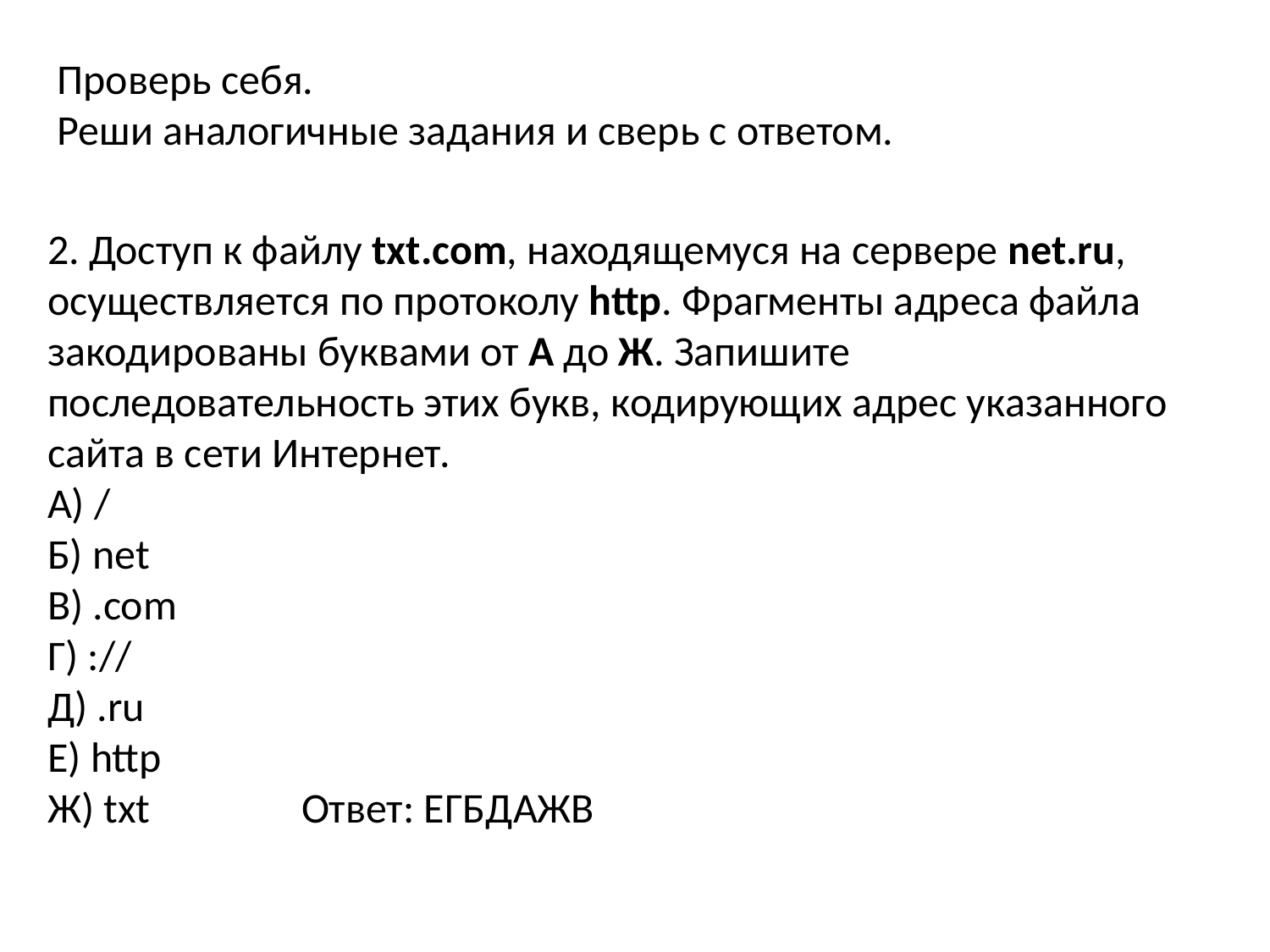

Проверь себя.
Реши аналогичные задания и сверь с ответом.
2. Доступ к файлу txt.com, находящемуся на сервере net.ru, осуществляется по протоколу http. Фрагменты адреса файла закодированы буквами от А до Ж. Запишите последовательность этих букв, кодирующих адрес указанного сайта в сети Интернет.
А) /
Б) net
В) .com
Г) ://
Д) .ru
Е) http
Ж) txt 		Ответ: ЕГБДАЖВ